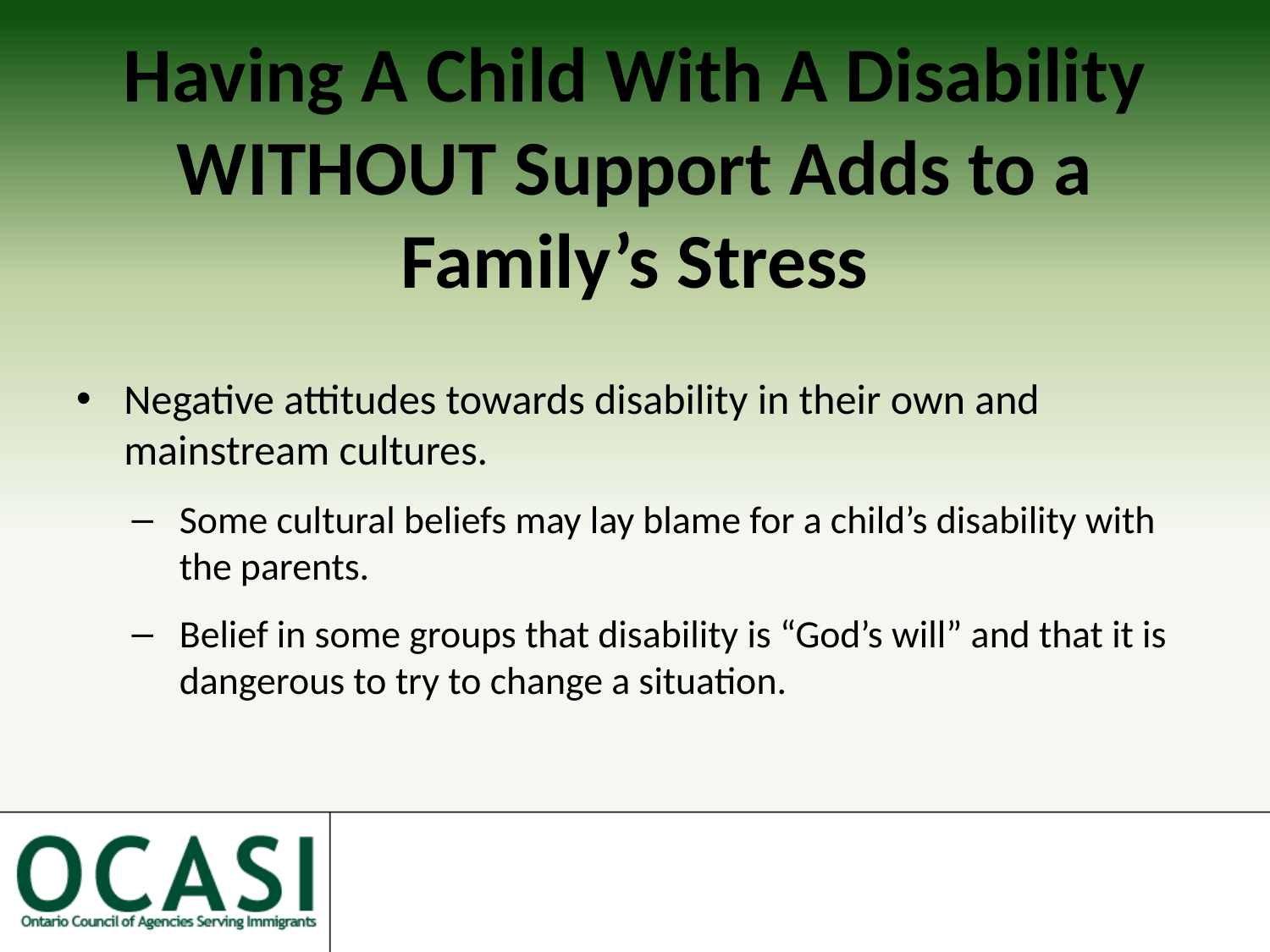

# Having A Child With A Disability WITHOUT Support Adds to a Family’s Stress

Negative attitudes towards disability in their own and mainstream cultures.
Some cultural beliefs may lay blame for a child’s disability with the parents.
Belief in some groups that disability is “God’s will” and that it is dangerous to try to change a situation.